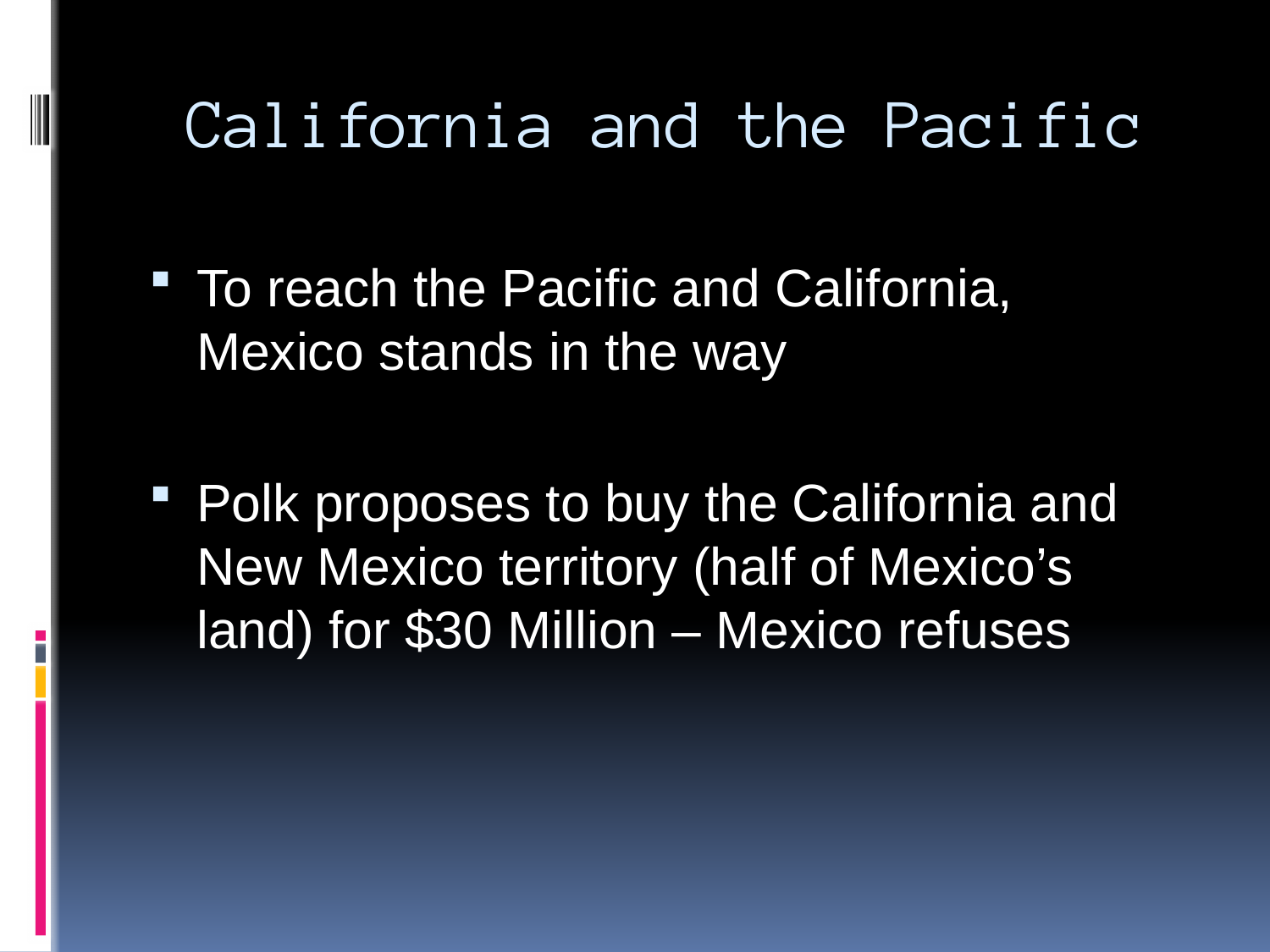

# California and the Pacific
To reach the Pacific and California, Mexico stands in the way

Polk proposes to buy the California and New Mexico territory (half of Mexico’s land) for $30 Million – Mexico refuses